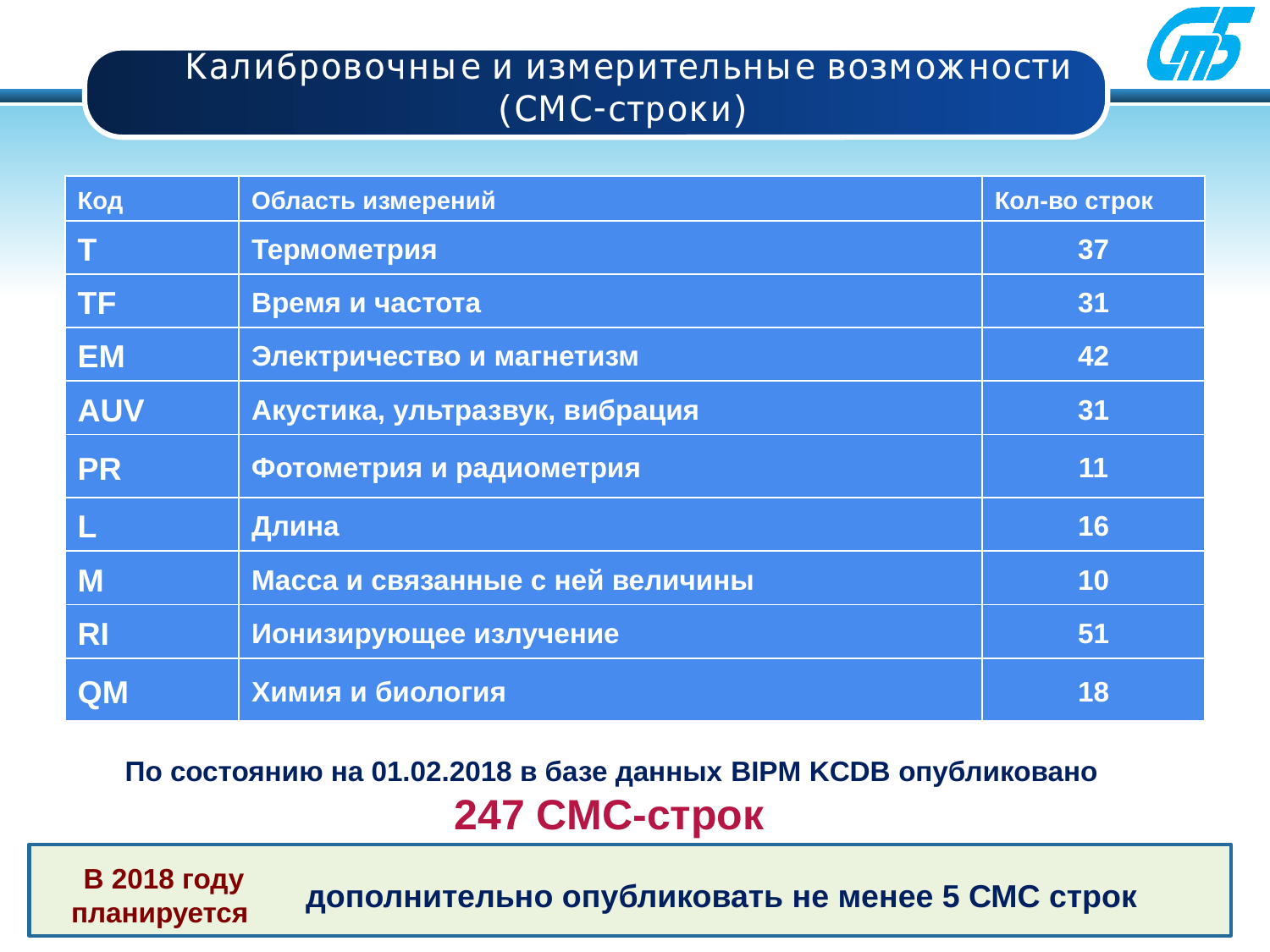

Калибровочные и измерительные возможности (СМС-строки)
| Код | Область измерений | Кол-во строк |
| --- | --- | --- |
| T | Термометрия | 37 |
| TF | Время и частота | 31 |
| EM | Электричество и магнетизм | 42 |
| AUV | Акустика, ультразвук, вибрация | 31 |
| PR | Фотометрия и радиометрия | 11 |
| L | Длина | 16 |
| М | Масса и связанные с ней величины | 10 |
| RI | Ионизирующее излучение | 51 |
| QM | Химия и биология | 18 |
По состоянию на 01.02.2018 в базе данных BIPM KCDB опубликовано
247 СМС-строк

В 2018 году планируется
дополнительно опубликовать не менее 5 СМС строк